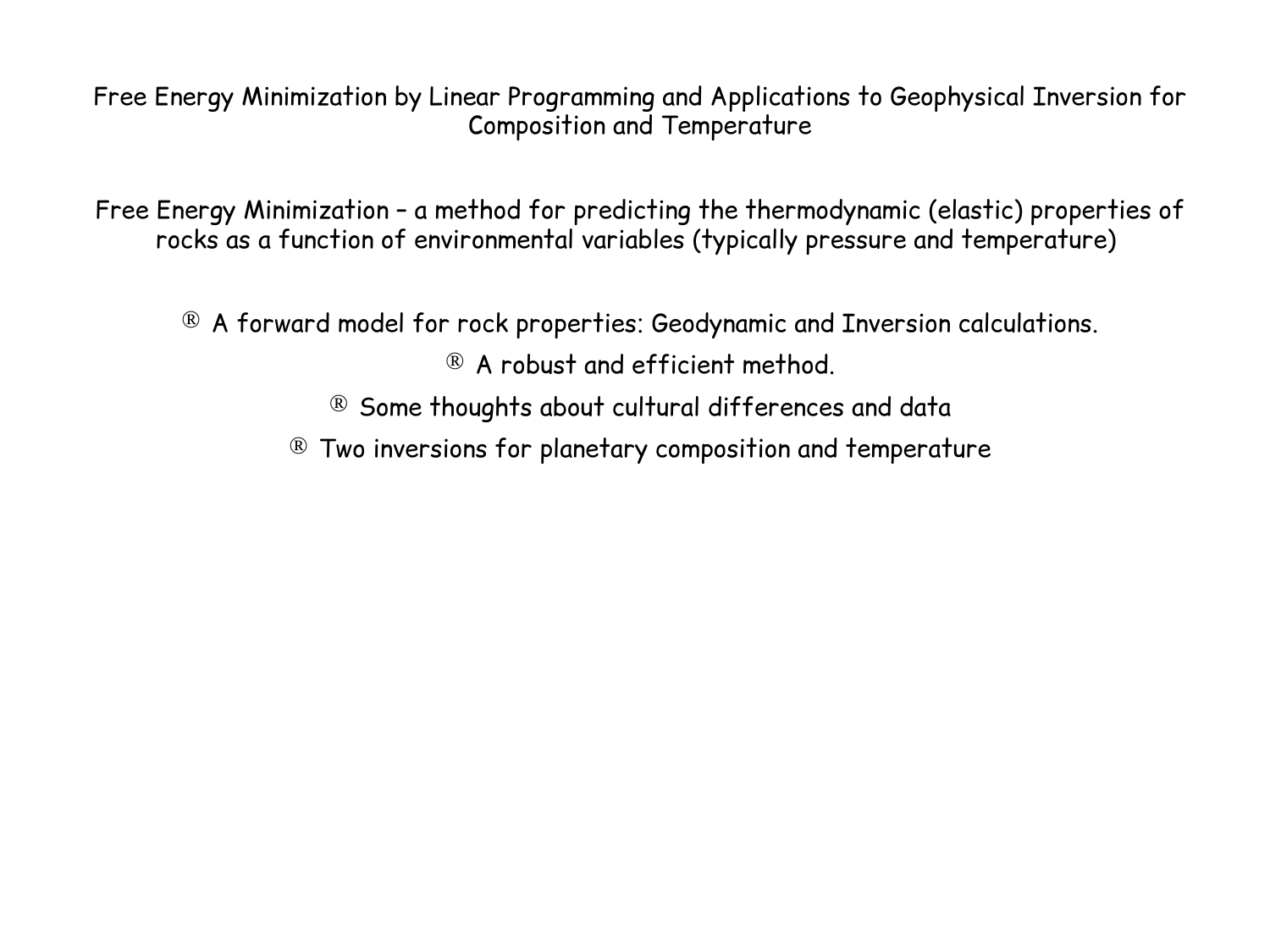

Free Energy Minimization by Linear Programming and Applications to Geophysical Inversion for Composition and Temperature

Free Energy Minimization – a method for predicting the thermodynamic (elastic) properties of rocks as a function of environmental variables (typically pressure and temperature)

A forward model for rock properties: Geodynamic and Inversion calculations.
A robust and efficient method.
Some thoughts about cultural differences and data
Two inversions for planetary composition and temperature